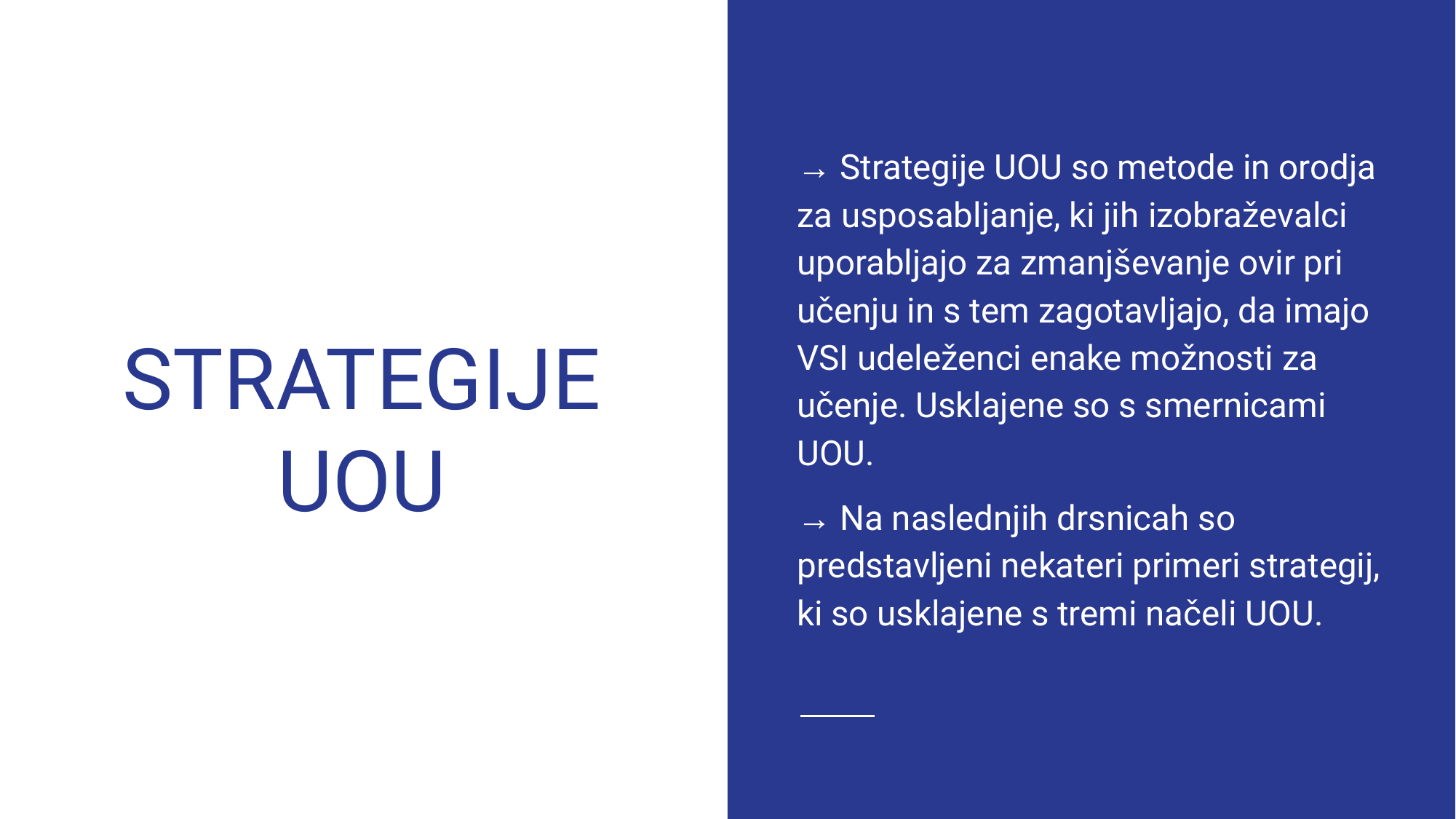

→ Strategije UOU so metode in orodja za usposabljanje, ki jih izobraževalci uporabljajo za zmanjševanje ovir pri učenju in s tem zagotavljajo, da imajo VSI udeleženci enake možnosti za učenje. Usklajene so s smernicami UOU.
→ Na naslednjih drsnicah so predstavljeni nekateri primeri strategij, ki so usklajene s tremi načeli UOU.
# STRATEGIJE UOU